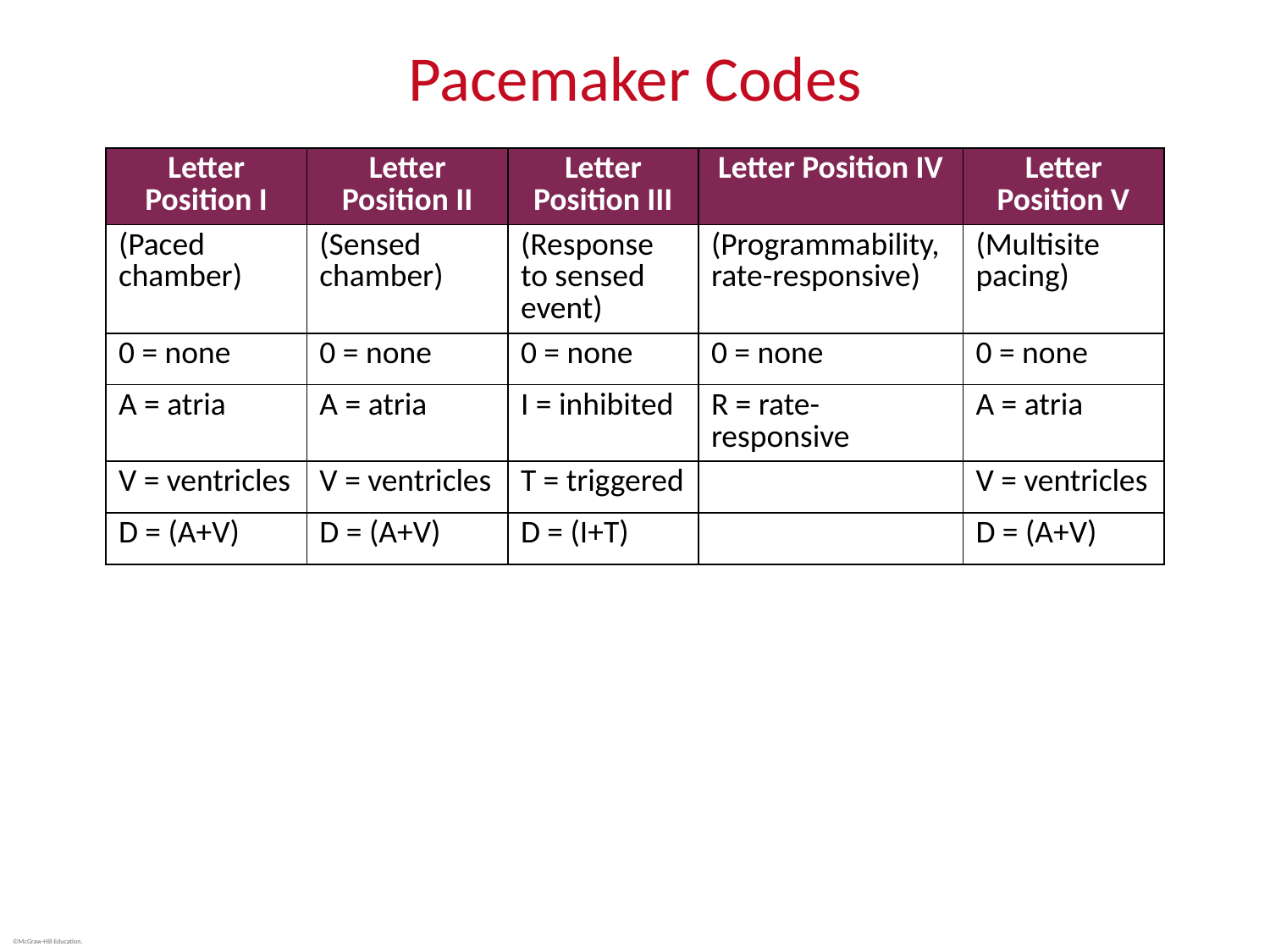

# Pacemaker Codes
| Letter Position I | Letter Position II | Letter Position III | Letter Position IV | Letter Position V |
| --- | --- | --- | --- | --- |
| (Paced chamber) | (Sensed chamber) | (Response to sensed event) | (Programmability, rate-responsive) | (Multisite pacing) |
| 0 = none | 0 = none | 0 = none | 0 = none | 0 = none |
| A = atria | A = atria | I = inhibited | R = rate-responsive | A = atria |
| V = ventricles | V = ventricles | T = triggered |  | V = ventricles |
| D = (A+V) | D = (A+V) | D = (I+T) |  | D = (A+V) |